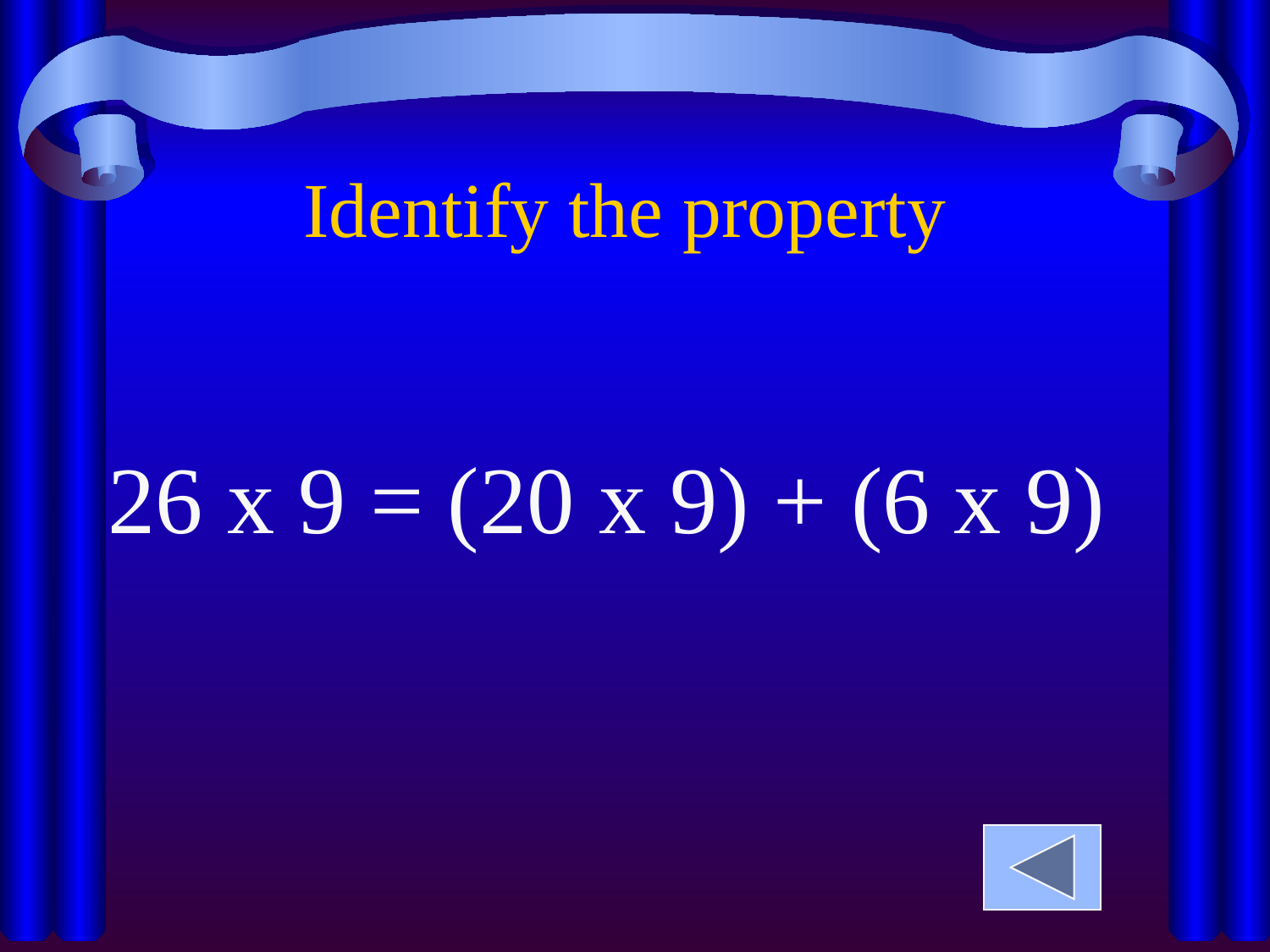

Identify the property

26 x 9 = (20 x 9) + (6 x 9)